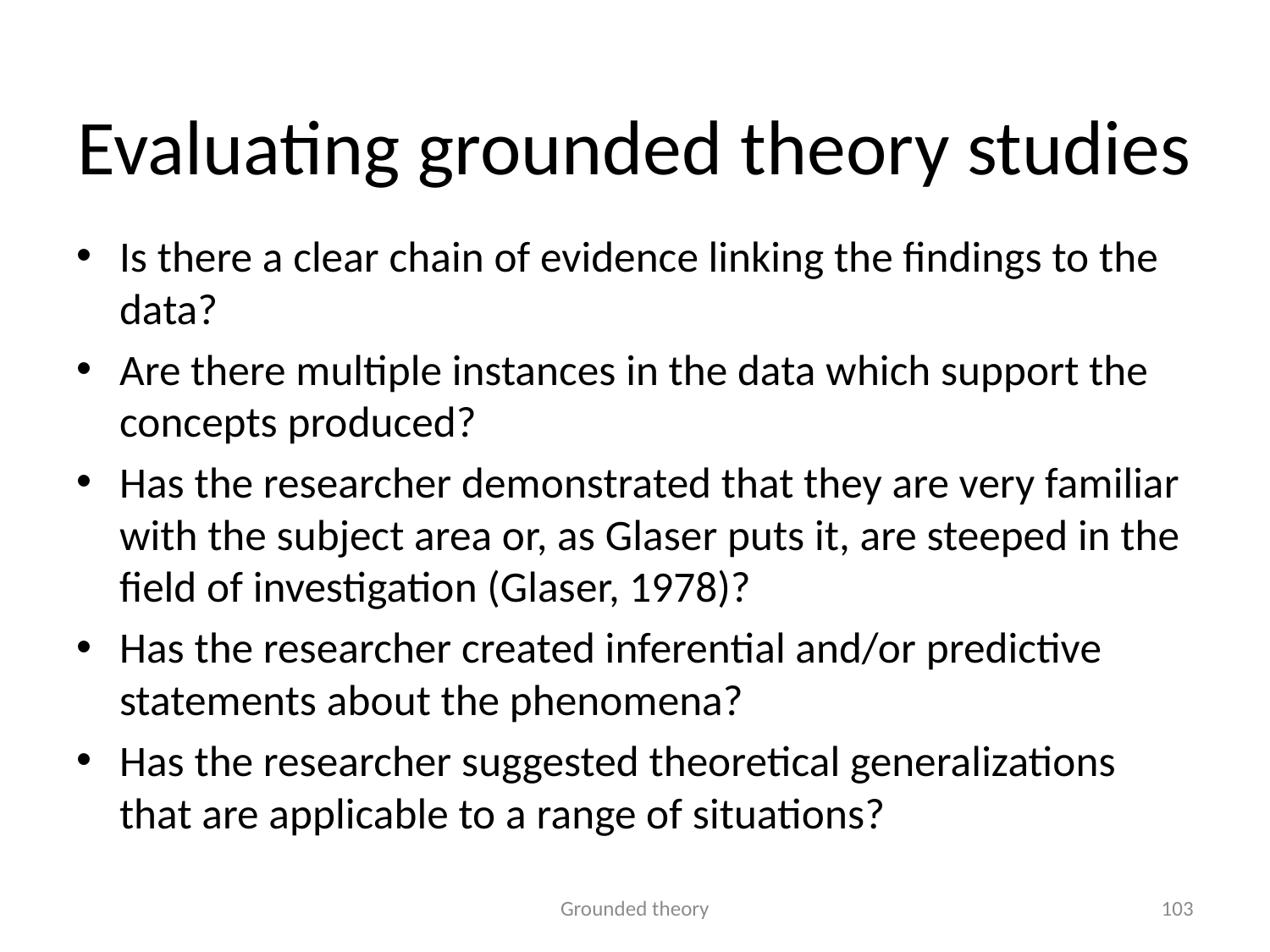

# Evaluating grounded theory studies
Is there a clear chain of evidence linking the findings to the data?
Are there multiple instances in the data which support the concepts produced?
Has the researcher demonstrated that they are very familiar with the subject area or, as Glaser puts it, are steeped in the field of investigation (Glaser, 1978)?
Has the researcher created inferential and/or predictive statements about the phenomena?
Has the researcher suggested theoretical generalizations that are applicable to a range of situations?

Grounded theory
103